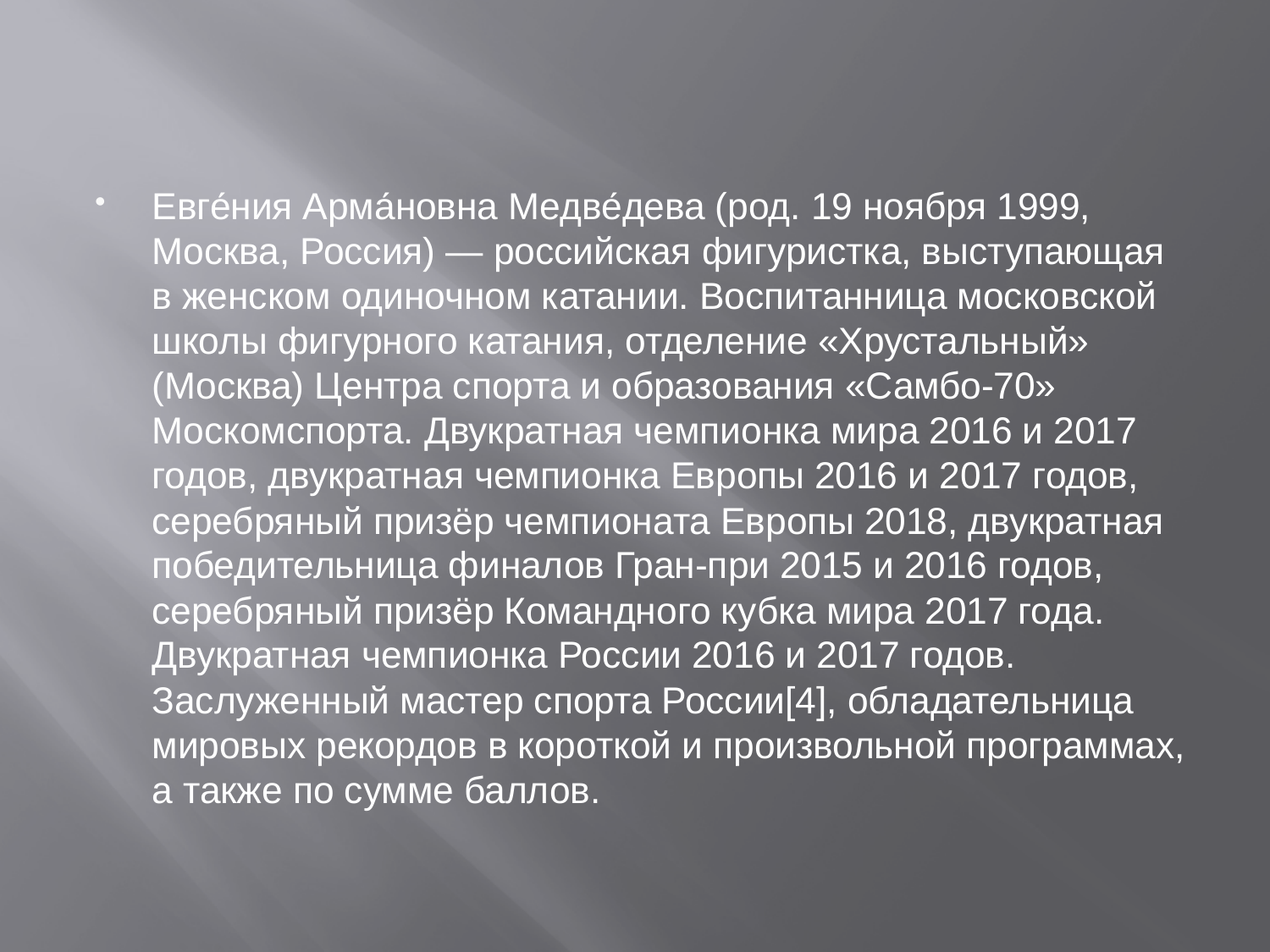

#
Евге́ния Арма́новна Медве́дева (род. 19 ноября 1999, Москва, Россия) — российская фигуристка, выступающая в женском одиночном катании. Воспитанница московской школы фигурного катания, отделение «Хрустальный» (Москва) Центра спорта и образования «Самбо-70» Москомспорта. Двукратная чемпионка мира 2016 и 2017 годов, двукратная чемпионка Европы 2016 и 2017 годов, серебряный призёр чемпионата Европы 2018, двукратная победительница финалов Гран-при 2015 и 2016 годов, серебряный призёр Командного кубка мира 2017 года. Двукратная чемпионка России 2016 и 2017 годов. Заслуженный мастер спорта России[4], обладательница мировых рекордов в короткой и произвольной программах, а также по сумме баллов.